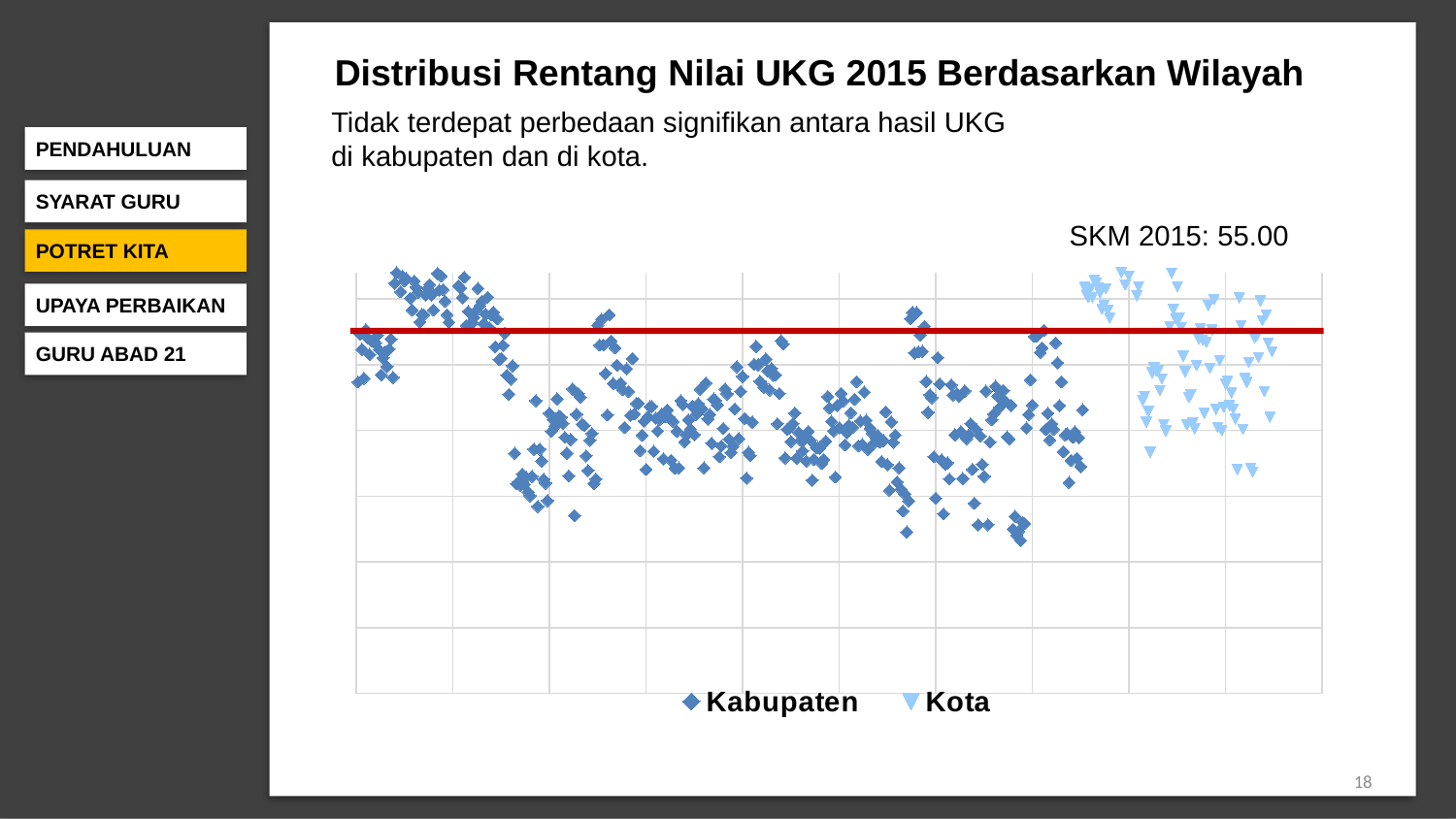

Distribusi Rentang Nilai UKG 2015 Berdasarkan Wilayah
Tidak terdepat perbedaan signifikan antara hasil UKG
di kabupaten dan di kota.
PENDAHULUAN
SYARAT GURU
SKM 2015: 55.00

### Chart

| Category |  |  |
|---|---|---|
POTRET KITA
UPAYA PERBAIKAN
GURU ABAD 21
18